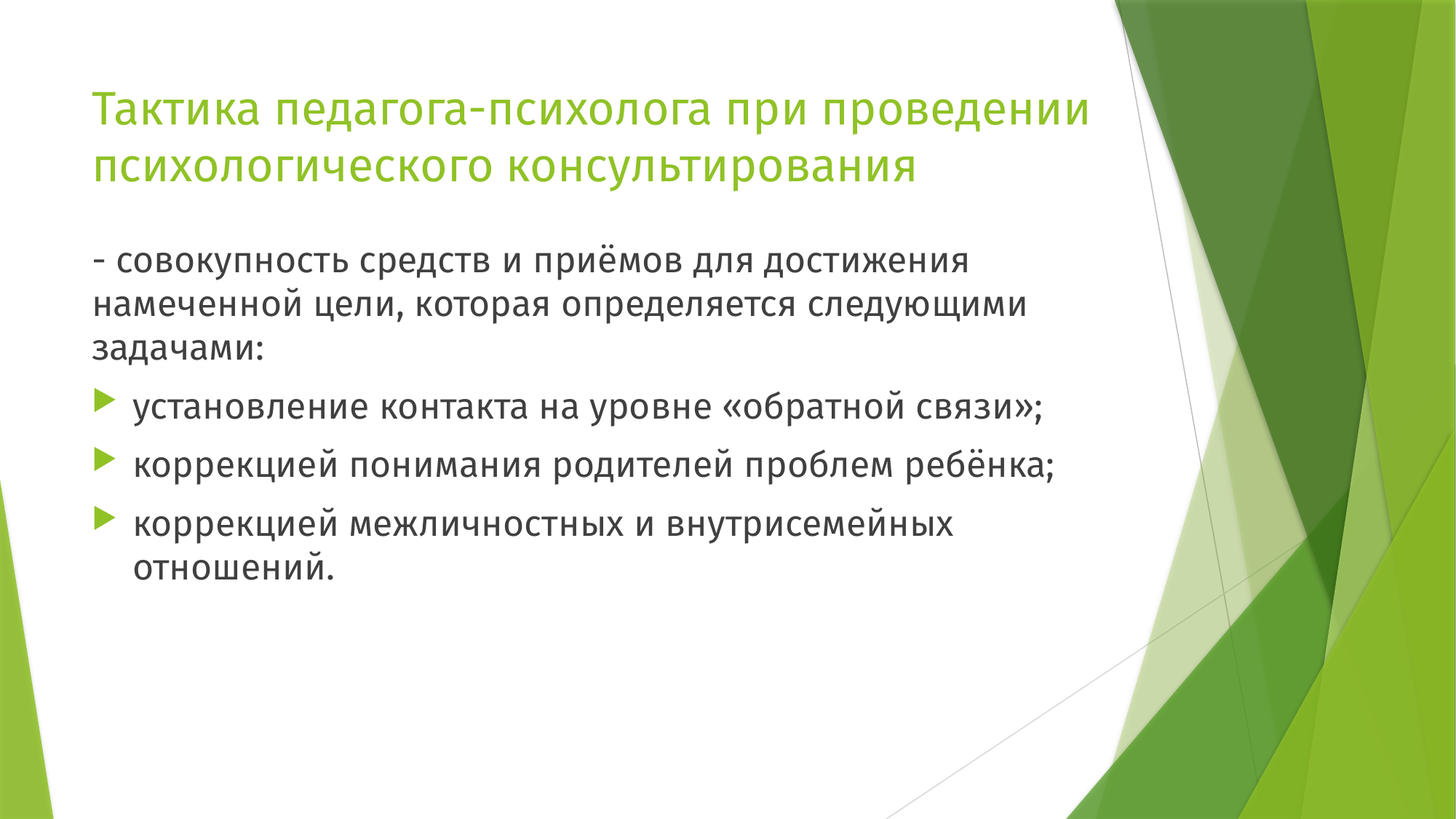

# Тактика педагога-психолога при проведении психологического консультирования
- совокупность средств и приёмов для достижения намеченной цели, которая определяется следующими задачами:
установление контакта на уровне «обратной связи»;
коррекцией понимания родителей проблем ребёнка;
коррекцией межличностных и внутрисемейных отношений.